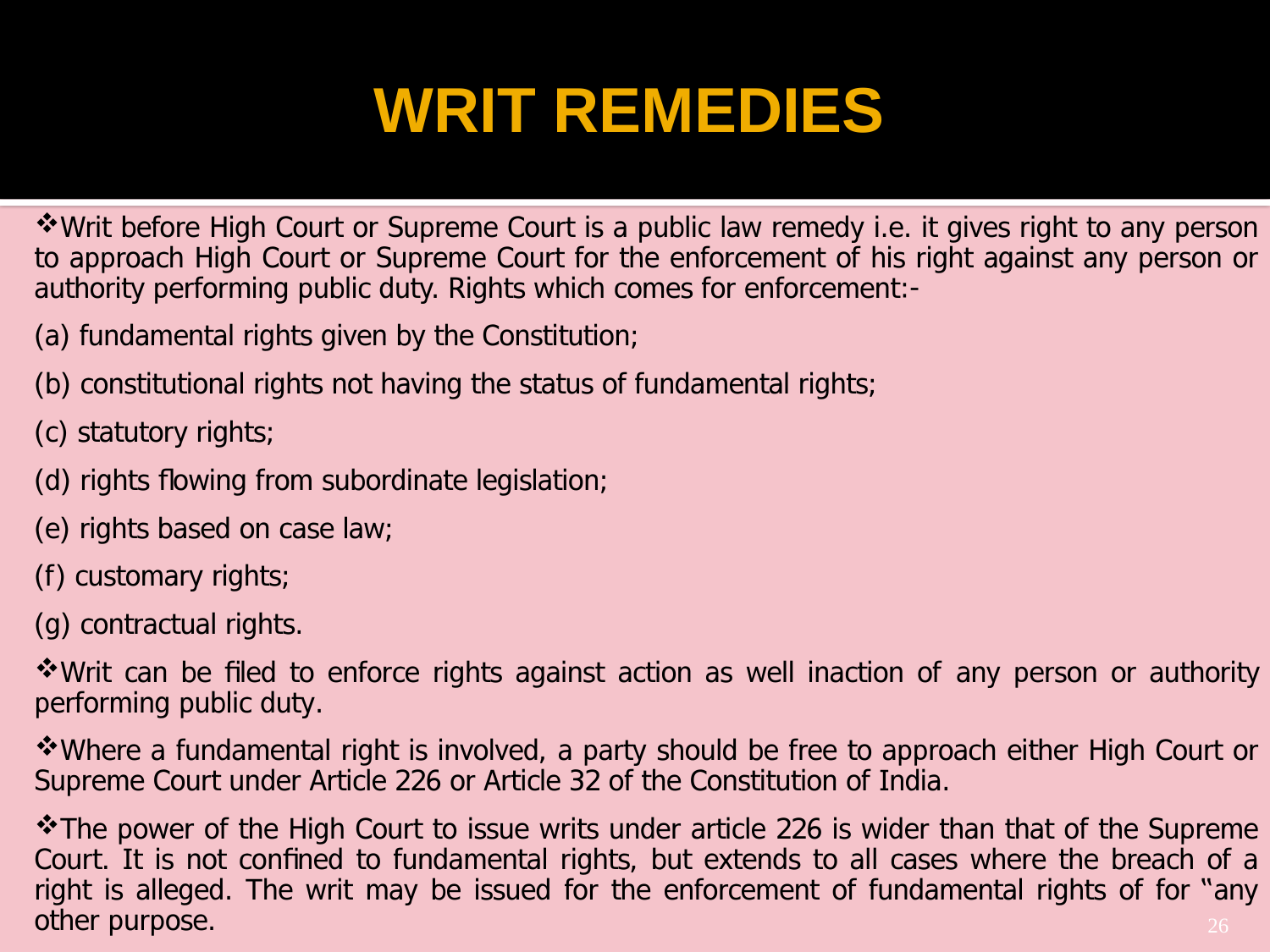

# WRIT REMEDIES
Writ before High Court or Supreme Court is a public law remedy i.e. it gives right to any person to approach High Court or Supreme Court for the enforcement of his right against any person or authority performing public duty. Rights which comes for enforcement:-
(a) fundamental rights given by the Constitution;
(b) constitutional rights not having the status of fundamental rights;
(c) statutory rights;
(d) rights flowing from subordinate legislation;
(e) rights based on case law;
(f) customary rights;
(g) contractual rights.
Writ can be filed to enforce rights against action as well inaction of any person or authority performing public duty.
Where a fundamental right is involved, a party should be free to approach either High Court or Supreme Court under Article 226 or Article 32 of the Constitution of India.
The power of the High Court to issue writs under article 226 is wider than that of the Supreme Court. It is not confined to fundamental rights, but extends to all cases where the breach of a right is alleged. The writ may be issued for the enforcement of fundamental rights of for “any other purpose.

26